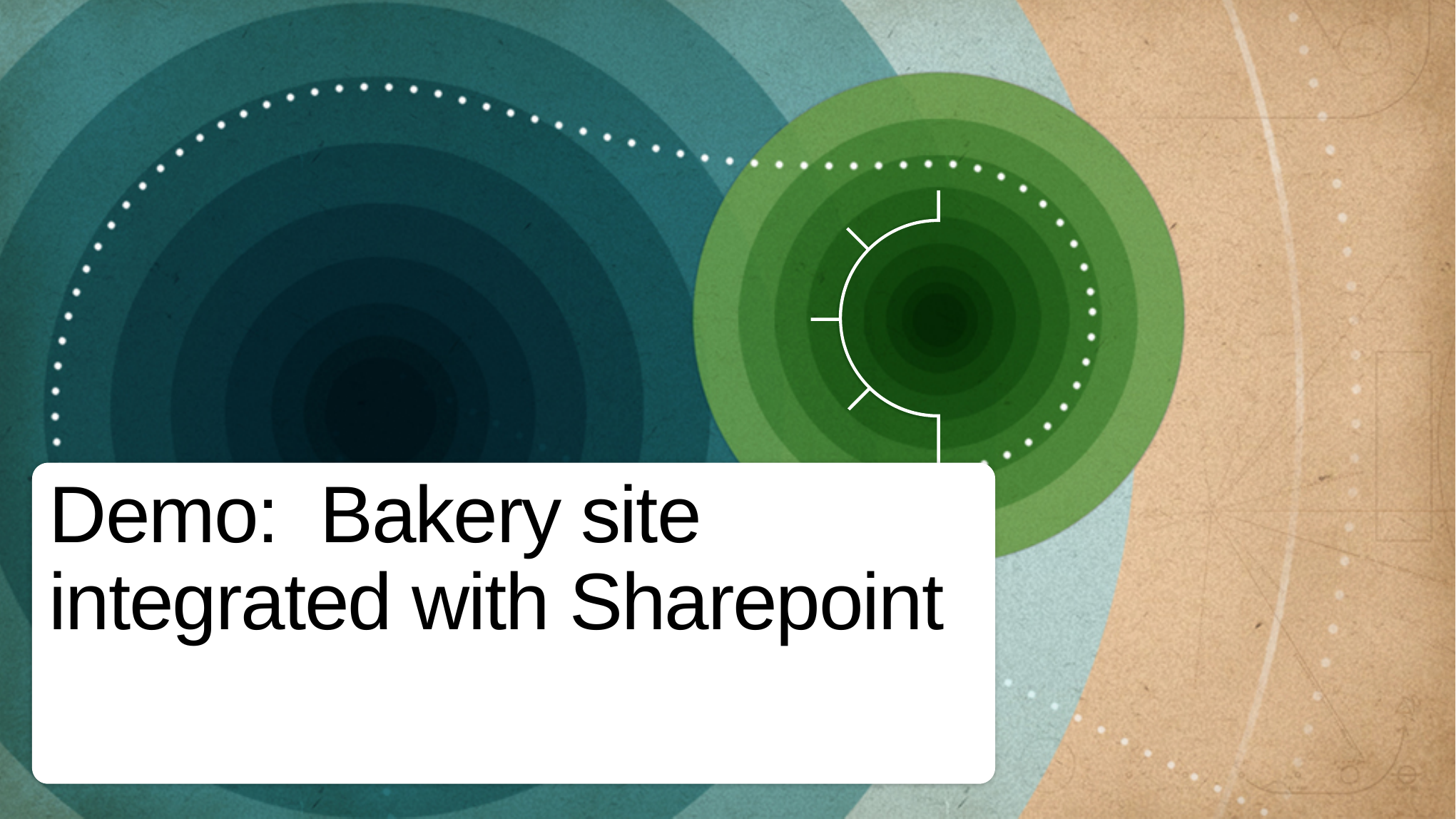

# Demo:  Bakery site integrated with Sharepoint